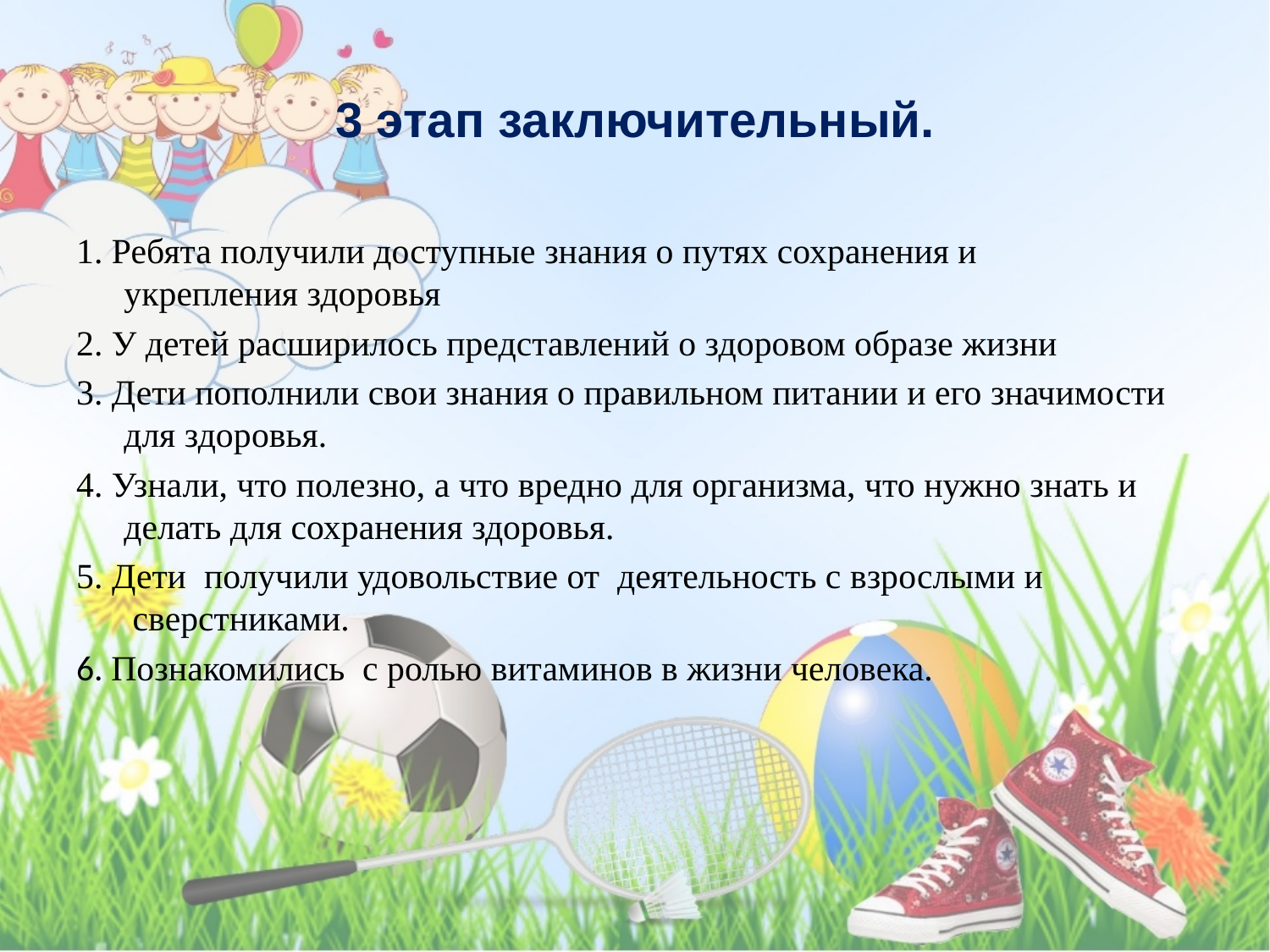

# 3 этап заключительный.
1. Ребята получили доступные знания о путях сохранения и укрепления здоровья
2. У детей расширилось представлений о здоровом образе жизни
3. Дети пополнили свои знания о правильном питании и его значимости для здоровья.
4. Узнали, что полезно, а что вредно для организма, что нужно знать и делать для сохранения здоровья.
5. Дети  получили удовольствие от  деятельность с взрослыми и  сверстниками.
6. Познакомились  с ролью витаминов в жизни человека.